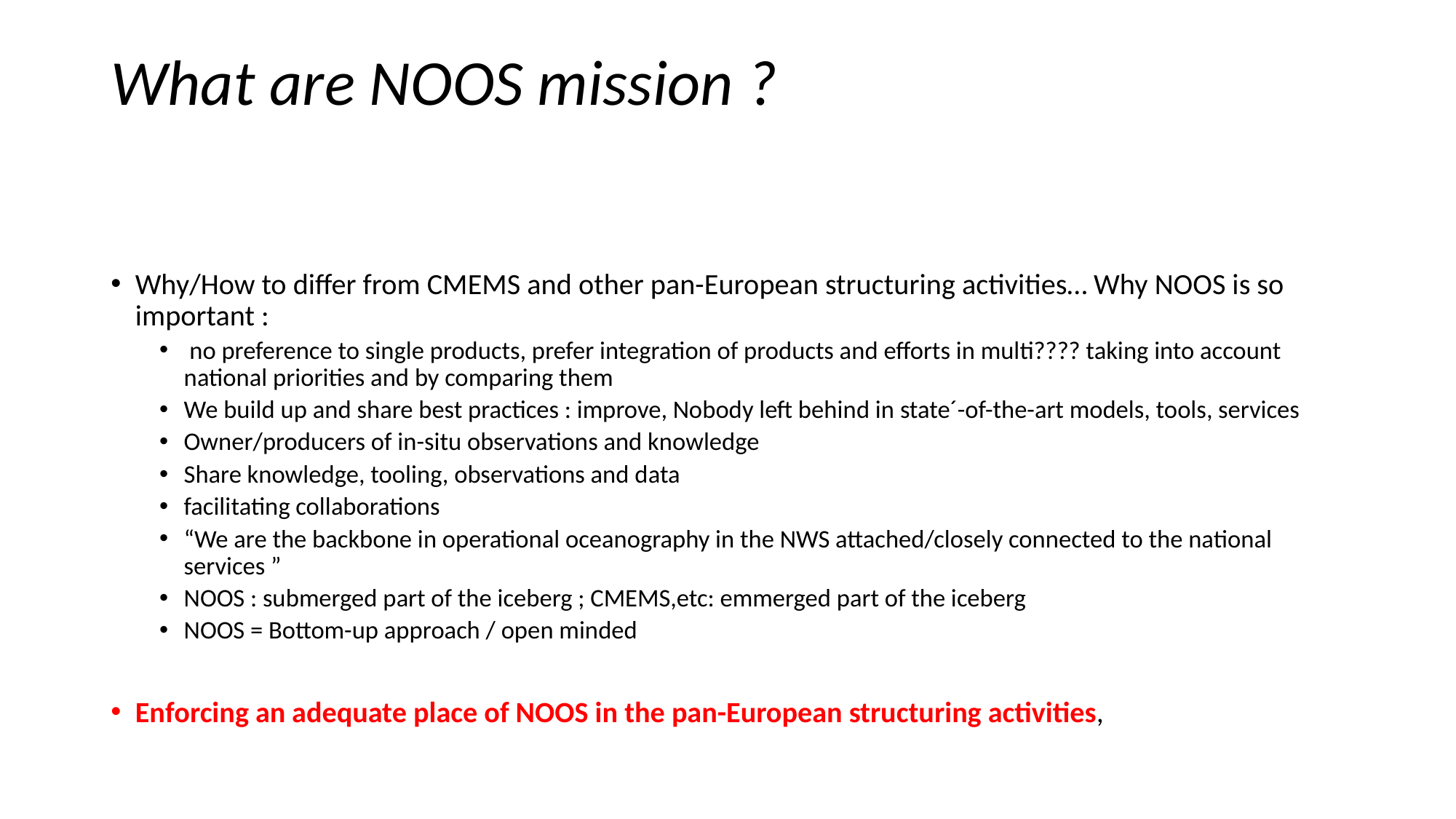

# What are NOOS mission ?

Why/How to differ from CMEMS and other pan-European structuring activities… Why NOOS is so important :
 no preference to single products, prefer integration of products and efforts in multi???? taking into account national priorities and by comparing them
We build up and share best practices : improve, Nobody left behind in state´-of-the-art models, tools, services
Owner/producers of in-situ observations and knowledge
Share knowledge, tooling, observations and data
facilitating collaborations
“We are the backbone in operational oceanography in the NWS attached/closely connected to the national services ”
NOOS : submerged part of the iceberg ; CMEMS,etc: emmerged part of the iceberg
NOOS = Bottom-up approach / open minded

Enforcing an adequate place of NOOS in the pan-European structuring activities,